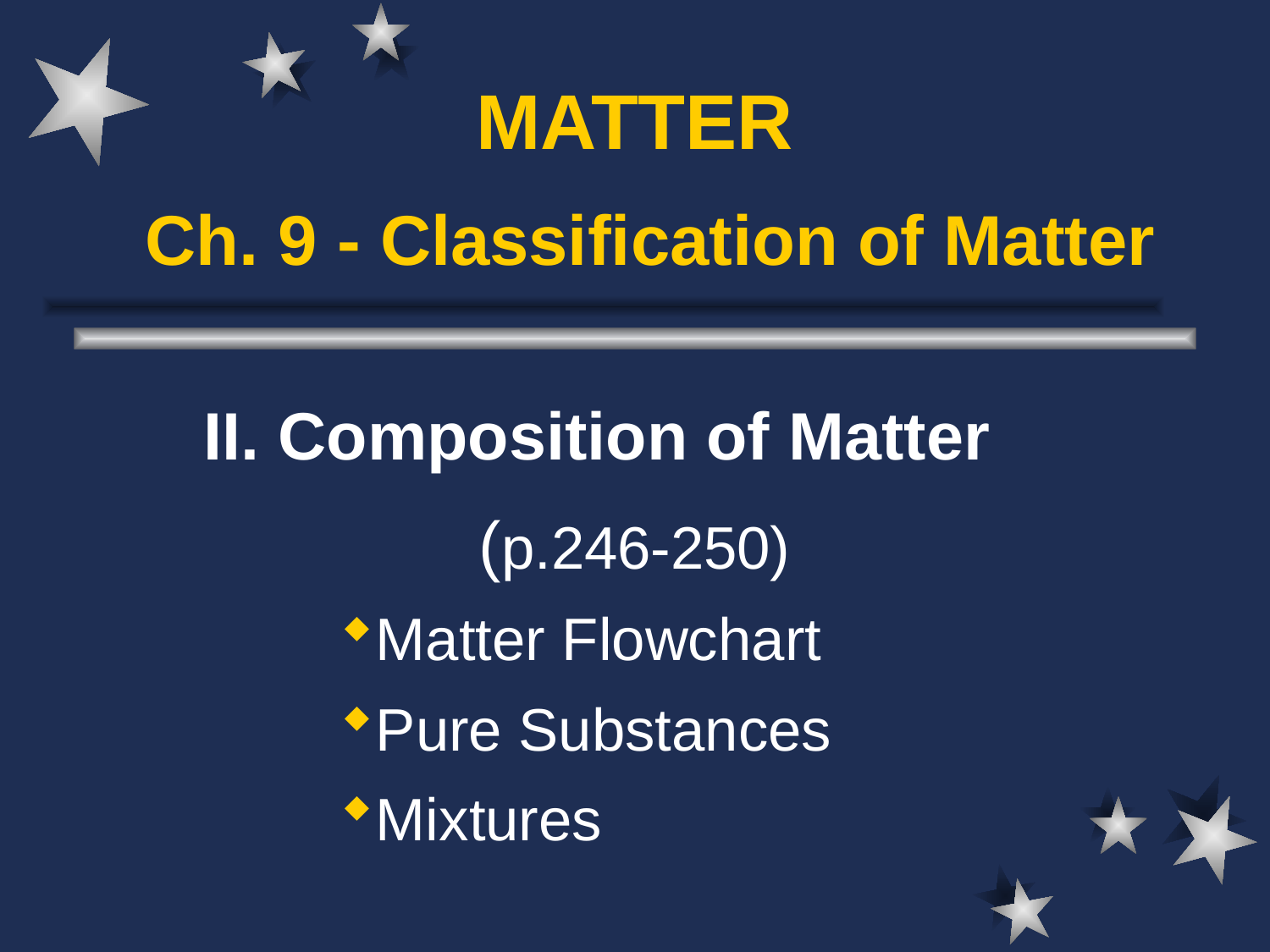

MATTER
# Ch. 9 - Classification of Matter
II. Composition of Matter
(p.246-250)
Matter Flowchart
Pure Substances
Mixtures